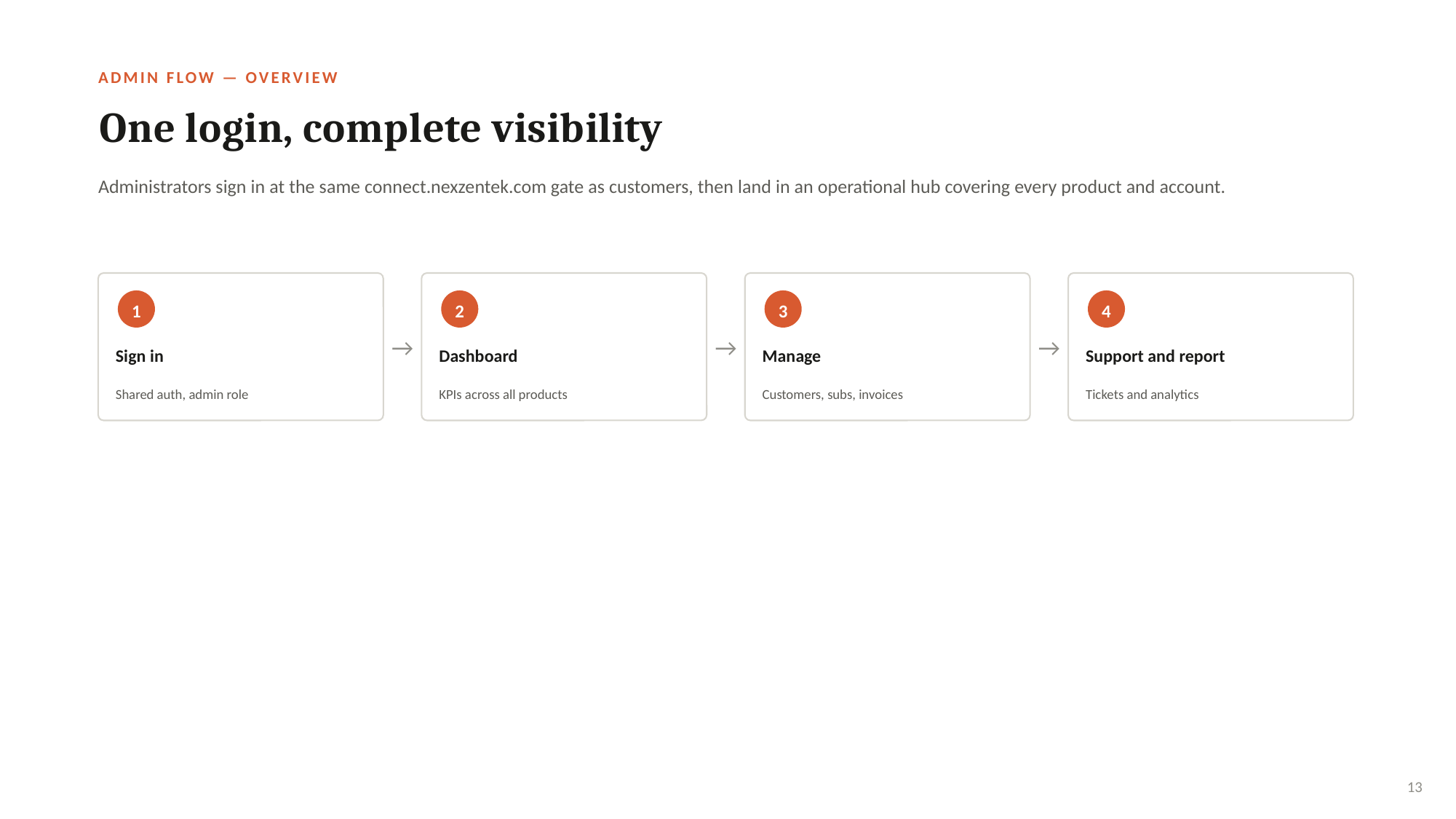

ADMIN FLOW — OVERVIEW
One login, complete visibility
Administrators sign in at the same connect.nexzentek.com gate as customers, then land in an operational hub covering every product and account.

1

2

3

4
→
→
→
Sign in
Dashboard
Manage
Support and report
Shared auth, admin role
KPIs across all products
Customers, subs, invoices
Tickets and analytics
13